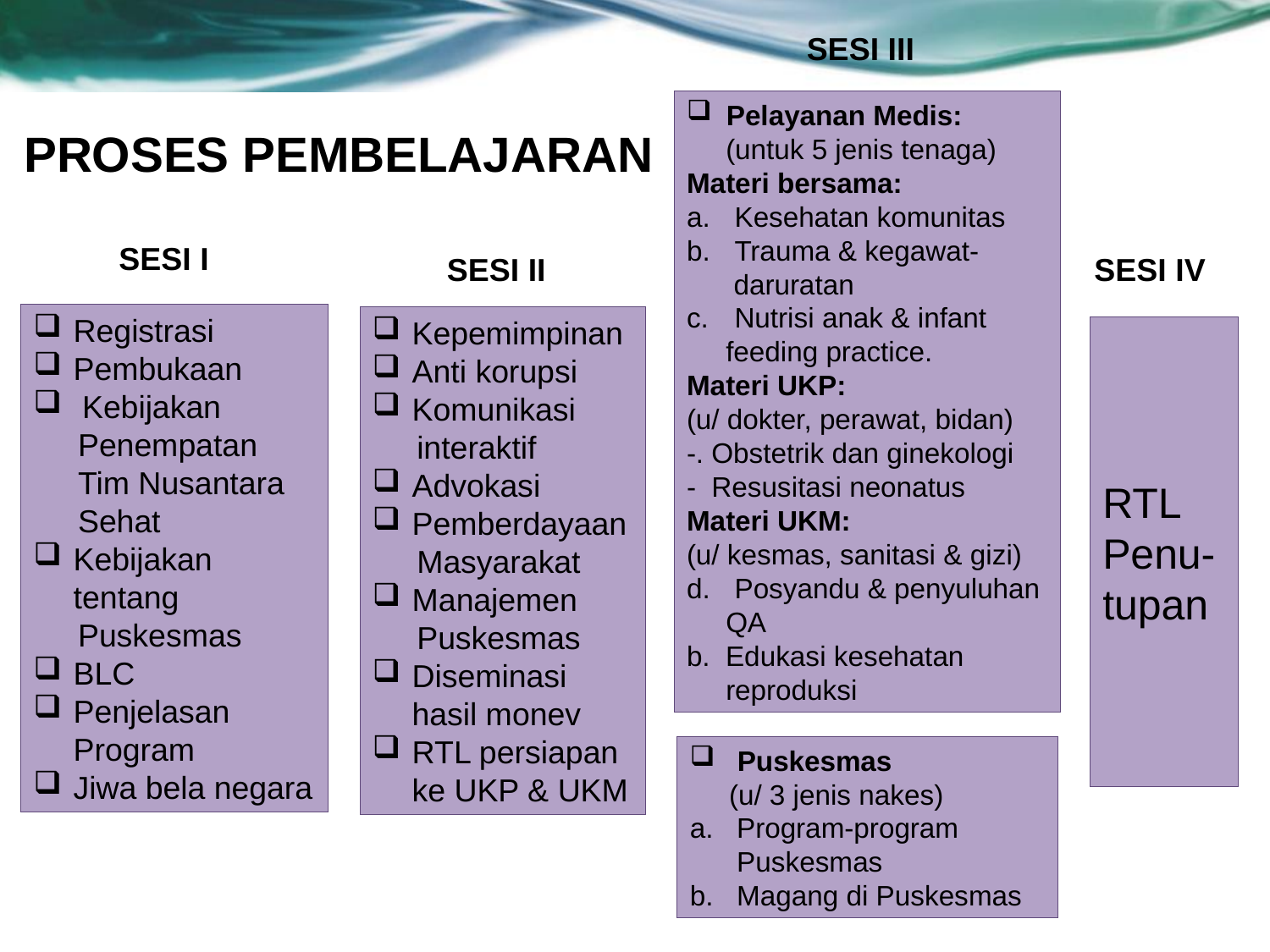

SESI III
Pelayanan Medis:
     (untuk 5 jenis tenaga)
Materi bersama:
Kesehatan komunitas
Trauma & kegawat-
      daruratan
Nutrisi anak & infant
     feeding practice.
Materi UKP:
(u/ dokter, perawat, bidan)
-. Obstetrik dan ginekologi
-  Resusitasi neonatus
Materi UKM:
(u/ kesmas, sanitasi & gizi)
Posyandu & penyuluhan
     QA
b.  Edukasi kesehatan
     reproduksi
# PROSES PEMBELAJARAN
SESI I
SESI II
SESI IV
Registrasi
Pembukaan
 Kebijakan
     Penempatan
     Tim Nusantara
     Sehat
Kebijakan tentang
     Puskesmas
BLC
Penjelasan Program
Jiwa bela negara
Kepemimpinan
Anti korupsi
Komunikasi
     interaktif
Advokasi
Pemberdayaan
     Masyarakat
Manajemen
     Puskesmas
Diseminasi hasil monev
RTL persiapan ke UKP & UKM

RTL
Penu-tupan

 Puskesmas
     (u/ 3 jenis nakes)
a.   Program-program
      Puskesmas
b.   Magang di Puskesmas